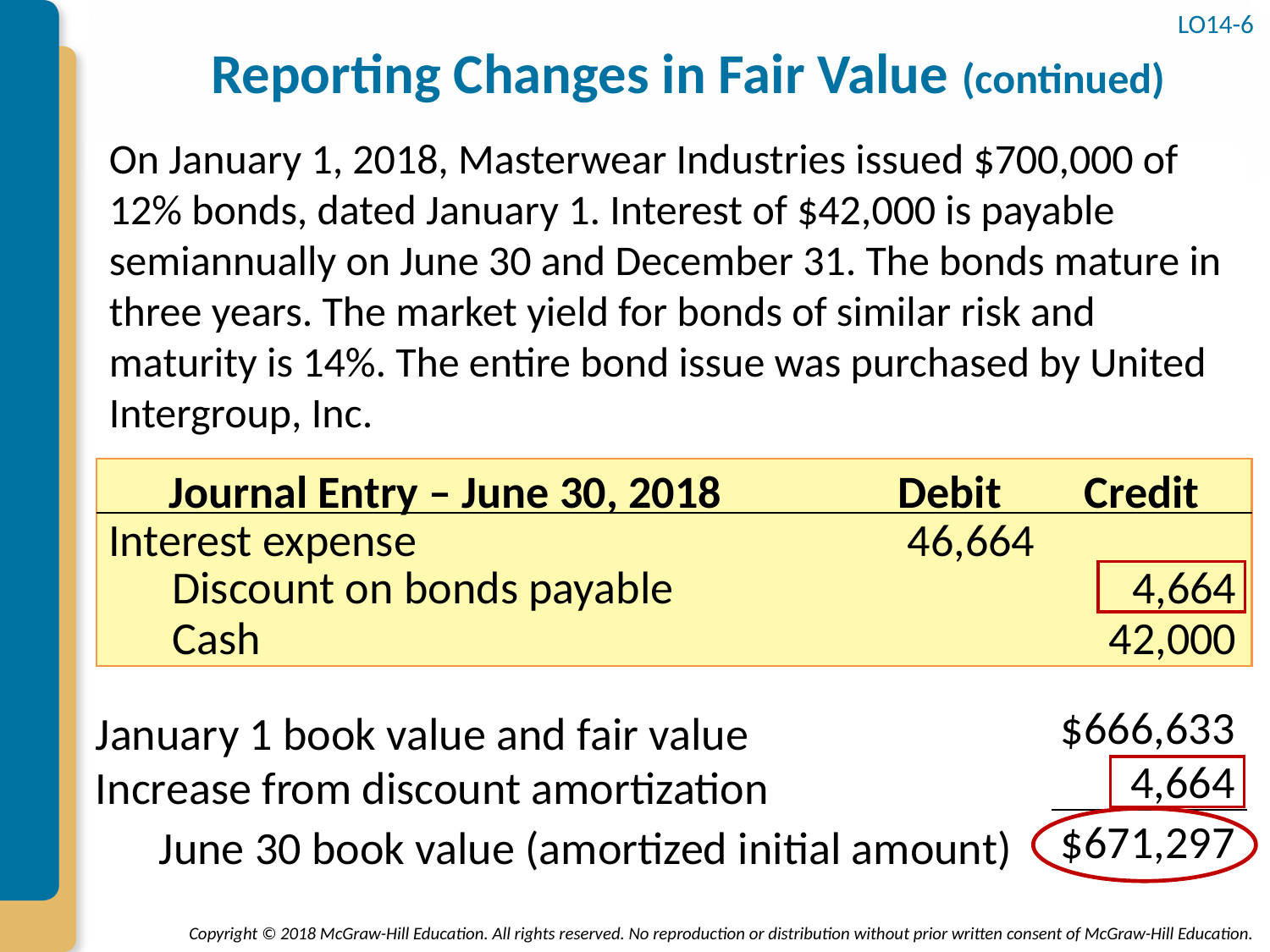

LO14-6
# Reporting Changes in Fair Value (continued)
On January 1, 2018, Masterwear Industries issued $700,000 of 12% bonds, dated January 1. Interest of $42,000 is payable semiannually on June 30 and December 31. The bonds mature in three years. The market yield for bonds of similar risk and maturity is 14%. The entire bond issue was purchased by United Intergroup, Inc.
Journal Entry – June 30, 2018
Debit
Credit

Interest expense
46,664
Discount on bonds payable
4,664

Cash
42,000
$666,633
January 1 book value and fair value
4,664
Increase from discount amortization

$671,297

June 30 book value (amortized initial amount)